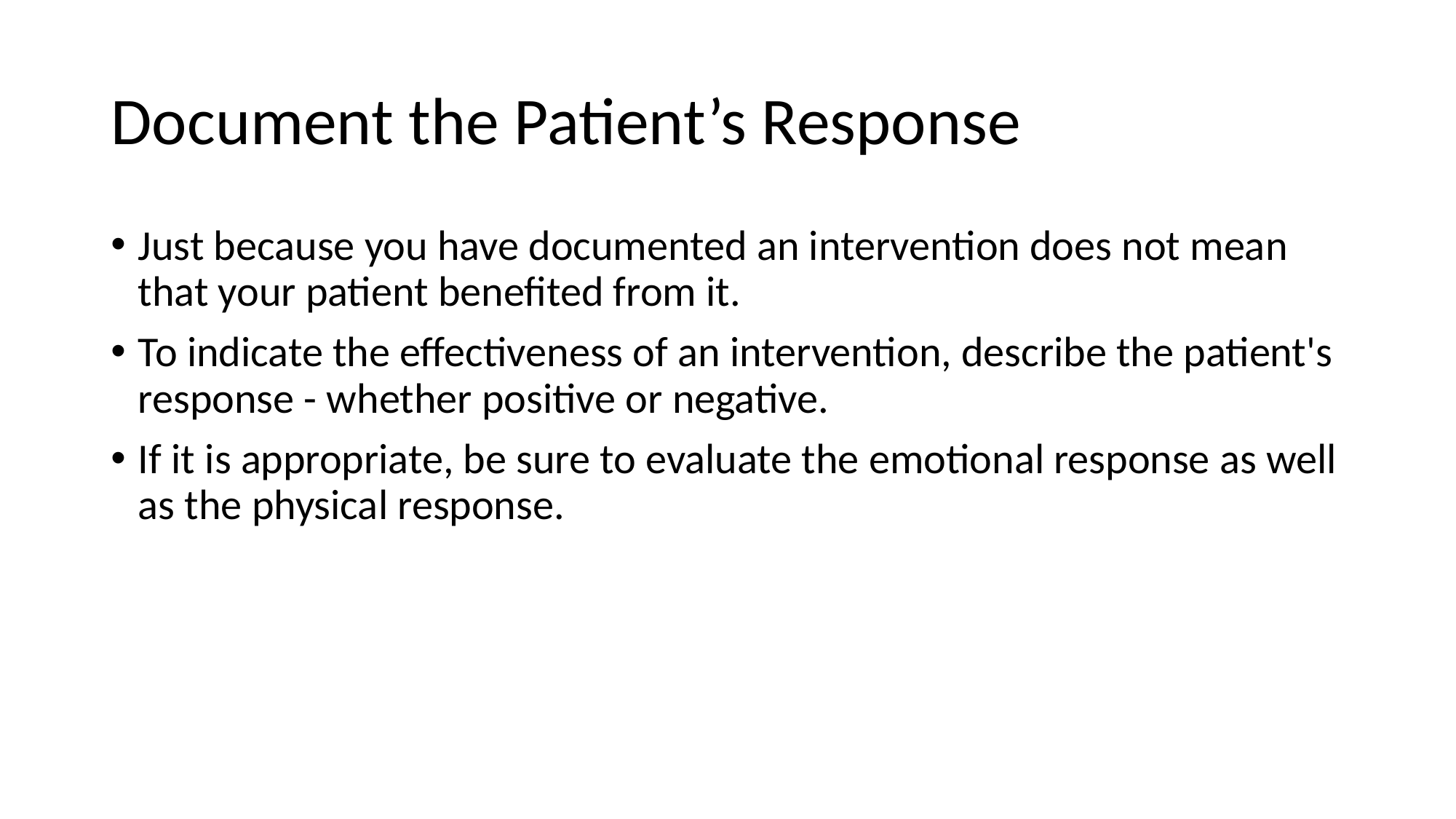

# Document the Patient’s Response
Just because you have documented an intervention does not mean that your patient benefited from it.
To indicate the effectiveness of an intervention, describe the patient's response - whether positive or negative.
If it is appropriate, be sure to evaluate the emotional response as well as the physical response.